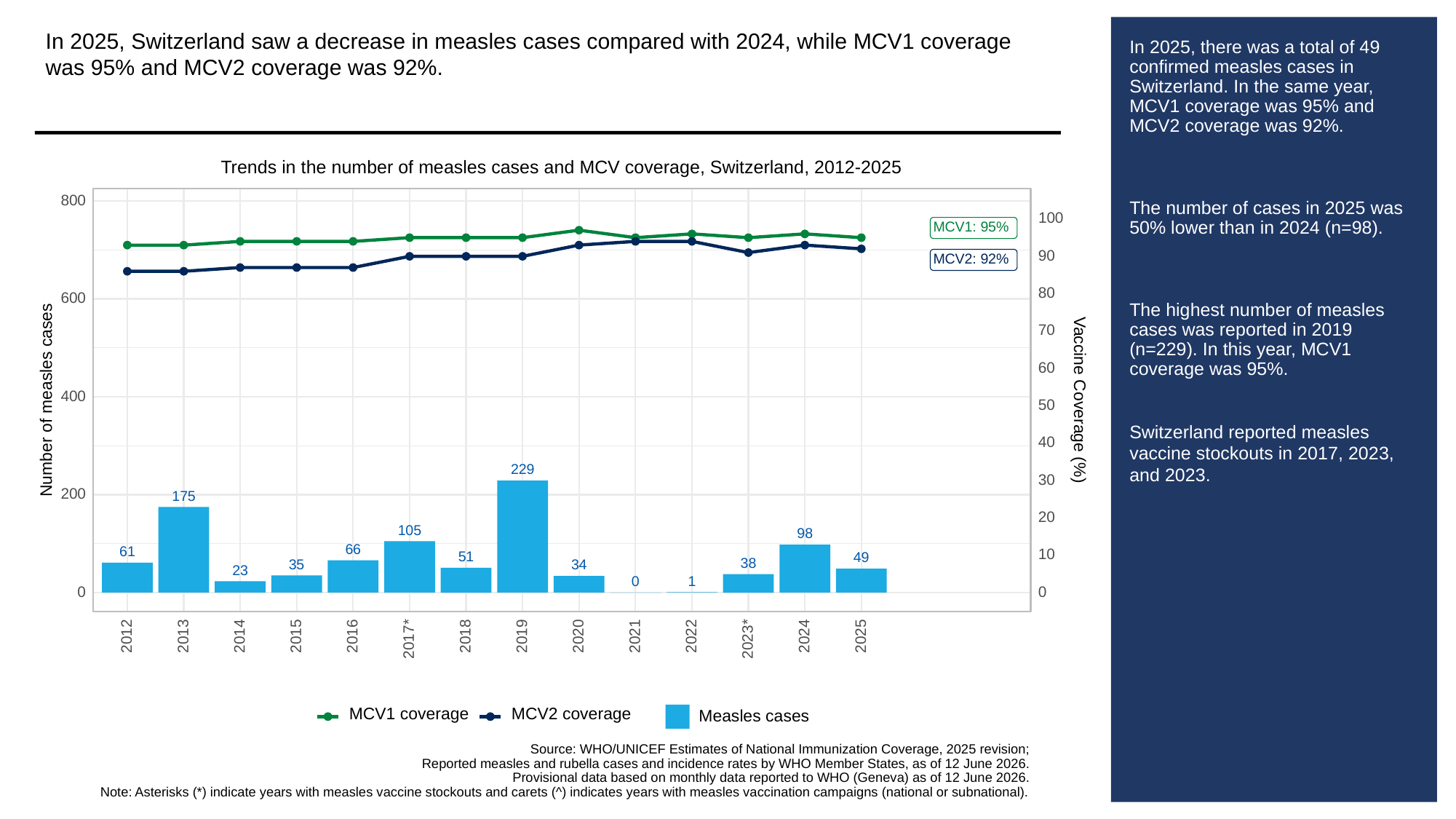

In 2025, Switzerland saw a decrease in measles cases compared with 2024, while MCV1 coverage was 95% and MCV2 coverage was 92%.
# In 2025, there was a total of 49 confirmed measles cases in Switzerland. In the same year, MCV1 coverage was 95% and MCV2 coverage was 92%.

The number of cases in 2025 was 50% lower than in 2024 (n=98).

The highest number of measles cases was reported in 2019 (n=229). In this year, MCV1 coverage was 95%.

Switzerland reported measles vaccine stockouts in 2017, 2023, and 2023.

Trends in the number of measles cases and MCV coverage, Switzerland, 2012-2025

800

100

MCV1: 95%

90

MCV2: 92%

80
600

70

60
400
Vaccine Coverage (%)
Number of measles cases

50
40

229
30

200
175

20
105
98

66
61
10
51
49
38
35

34

23

1
0

0
0

2013
2012
2014
2015
2016
2018
2019
2020
2021
2022
2024
2025
2023*
2017*

MCV1 coverage
MCV2 coverage
Measles cases

Source: WHO/UNICEF Estimates of National Immunization Coverage, 2025 revision;
Reported measles and rubella cases and incidence rates by WHO Member States, as of 12 June 2026.
Provisional data based on monthly data reported to WHO (Geneva) as of 12 June 2026.
Note: Asterisks (*) indicate years with measles vaccine stockouts and carets (^) indicates years with measles vaccination campaigns (national or subnational).